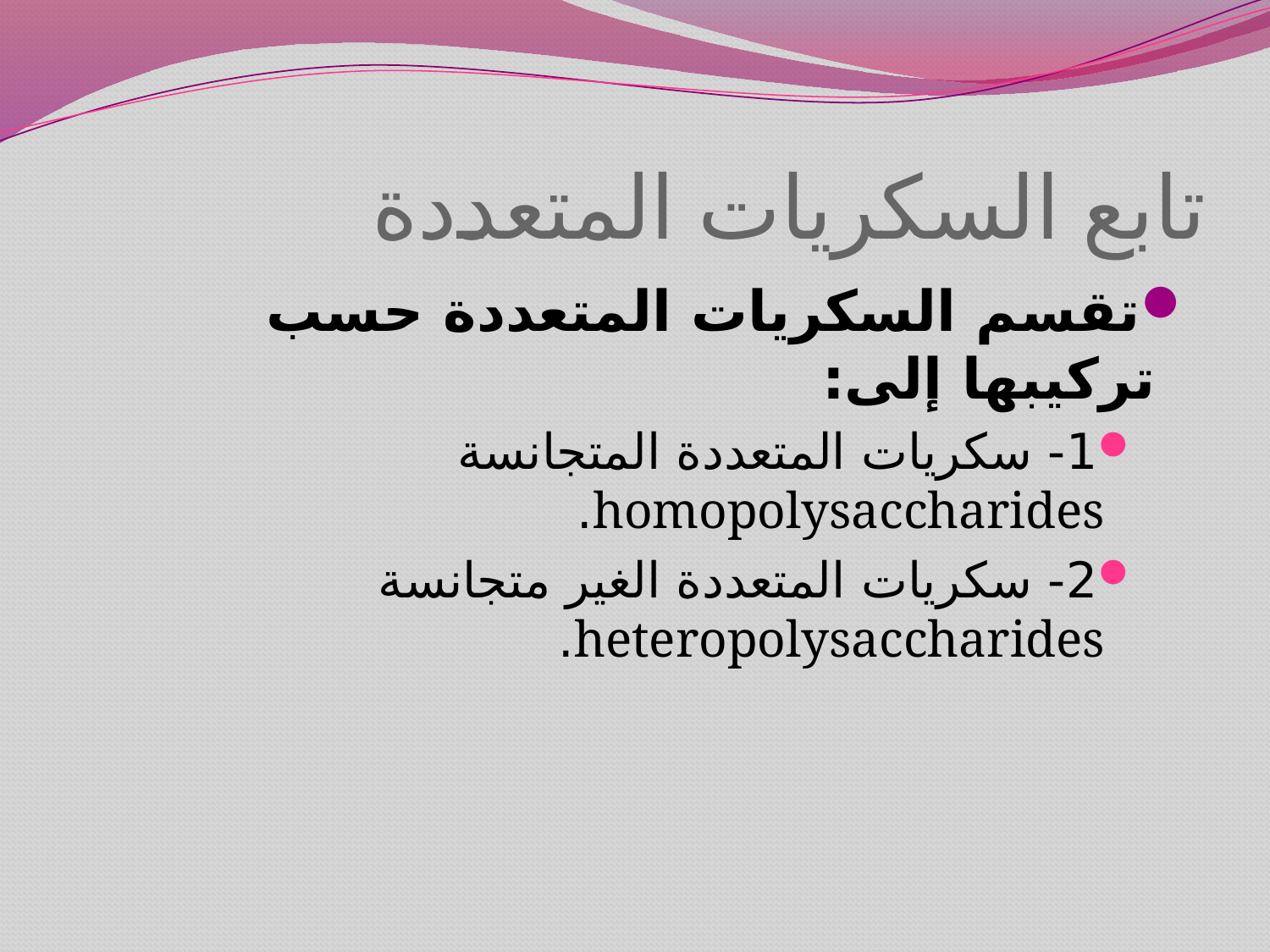

# تابع السكريات المتعددة
تقسم السكريات المتعددة حسب تركيبها إلى:
1- سكريات المتعددة المتجانسة homopolysaccharides.
2- سكريات المتعددة الغير متجانسة heteropolysaccharides.